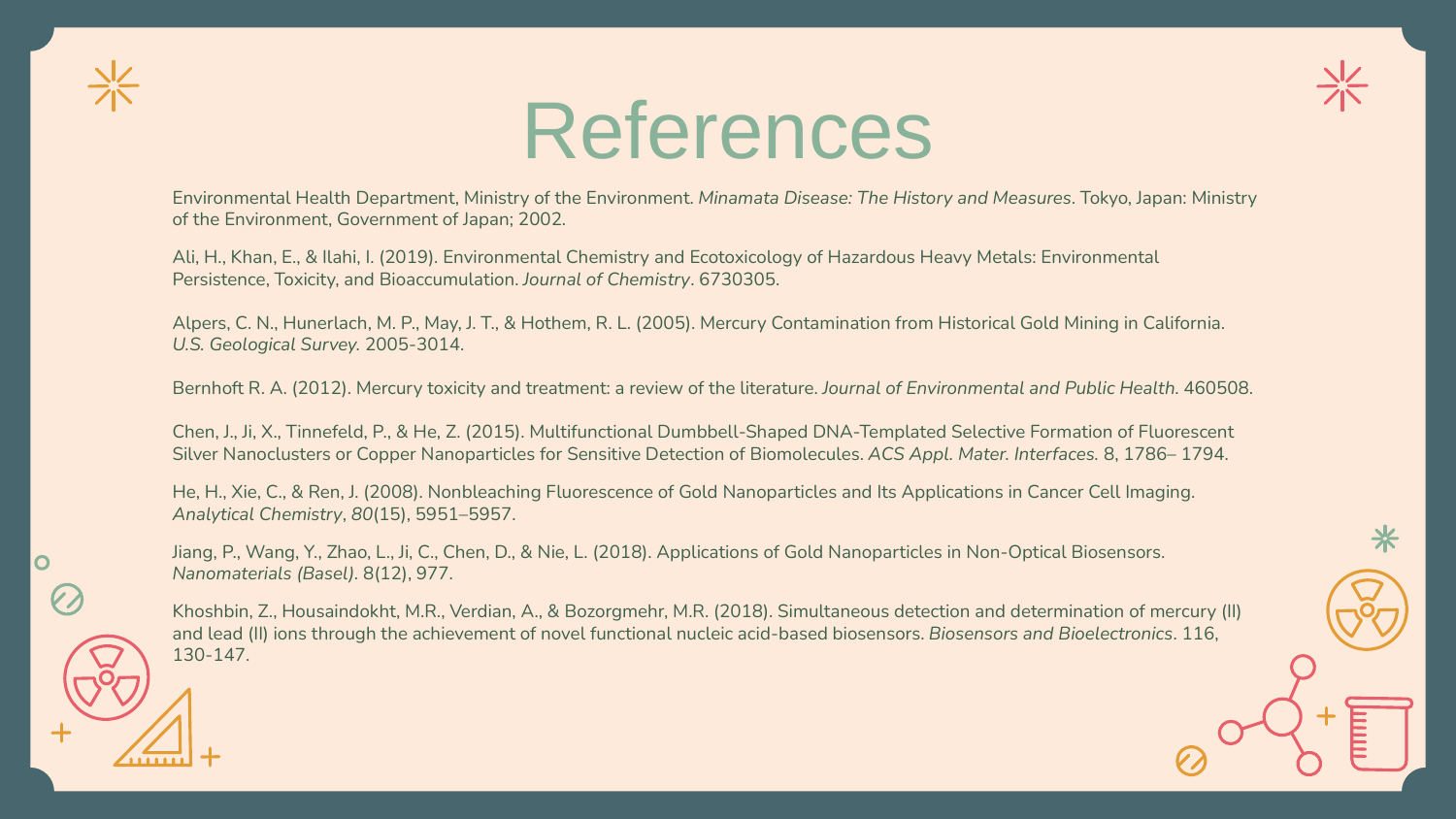

# References
Environmental Health Department, Ministry of the Environment. Minamata Disease: The History and Measures. Tokyo, Japan: Ministry of the Environment, Government of Japan; 2002.
Ali, H., Khan, E., & Ilahi, I. (2019). Environmental Chemistry and Ecotoxicology of Hazardous Heavy Metals: Environmental Persistence, Toxicity, and Bioaccumulation. Journal of Chemistry. 6730305.

Alpers, C. N., Hunerlach, M. P., May, J. T., & Hothem, R. L. (2005). Mercury Contamination from Historical Gold Mining in California. U.S. Geological Survey. 2005-3014.

Bernhoft R. A. (2012). Mercury toxicity and treatment: a review of the literature. Journal of Environmental and Public Health. 460508.

Chen, J., Ji, X., Tinnefeld, P., & He, Z. (2015). Multifunctional Dumbbell-Shaped DNA-Templated Selective Formation of Fluorescent Silver Nanoclusters or Copper Nanoparticles for Sensitive Detection of Biomolecules. ACS Appl. Mater. Interfaces. 8, 1786– 1794.
He, H., Xie, C., & Ren, J. (2008). Nonbleaching Fluorescence of Gold Nanoparticles and Its Applications in Cancer Cell Imaging. Analytical Chemistry, 80(15), 5951–5957.
Jiang, P., Wang, Y., Zhao, L., Ji, C., Chen, D., & Nie, L. (2018). Applications of Gold Nanoparticles in Non-Optical Biosensors. Nanomaterials (Basel). 8(12), 977.
Khoshbin, Z., Housaindokht, M.R., Verdian, A., & Bozorgmehr, M.R. (2018). Simultaneous detection and determination of mercury (II) and lead (II) ions through the achievement of novel functional nucleic acid-based biosensors. Biosensors and Bioelectronics. 116, 130-147.